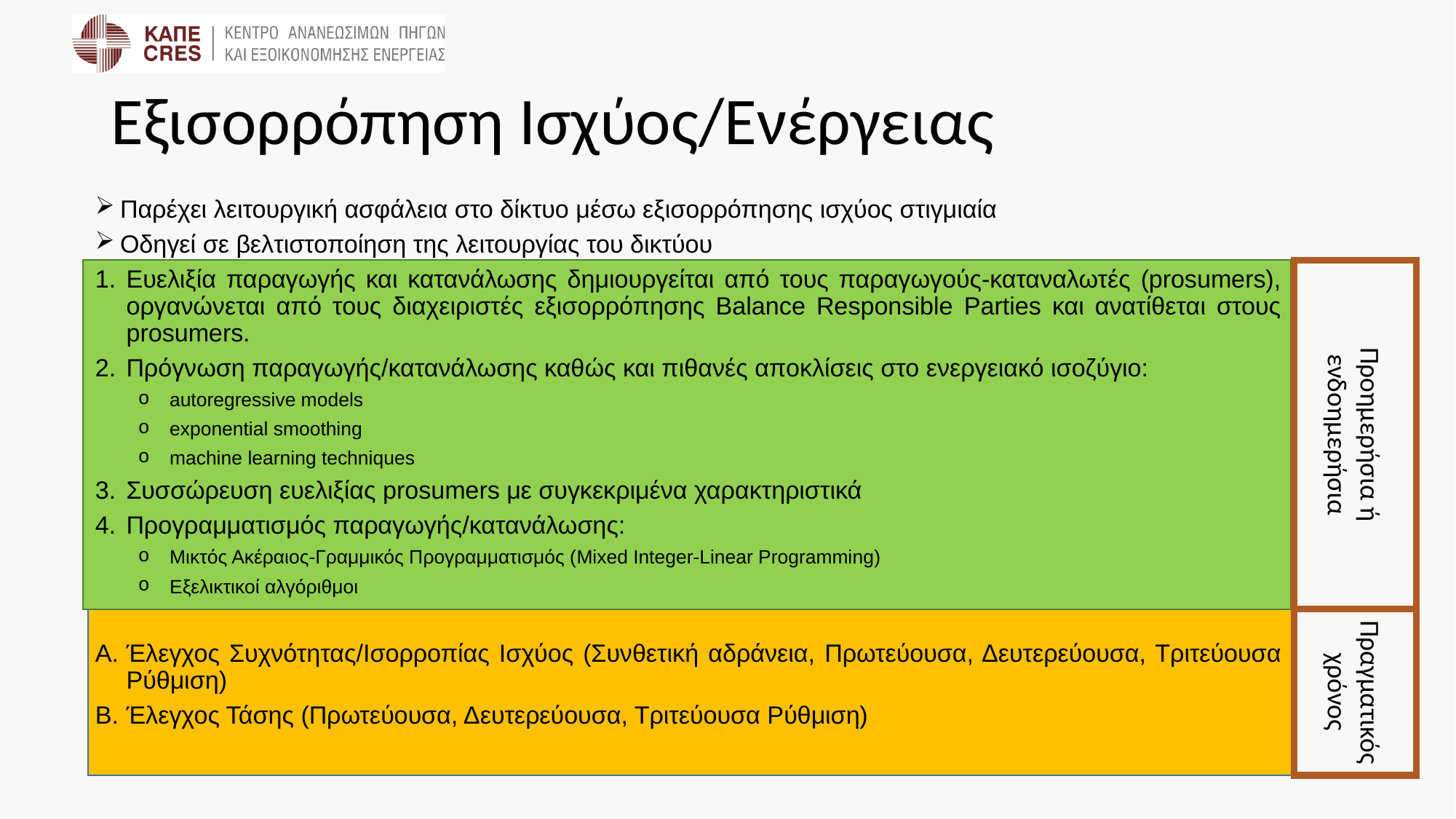

# Εξισορρόπηση Ισχύος/Ενέργειας
Παρέχει λειτουργική ασφάλεια στο δίκτυο μέσω εξισορρόπησης ισχύος στιγμιαία
Οδηγεί σε βελτιστοποίηση της λειτουργίας του δικτύου
Ευελιξία παραγωγής και κατανάλωσης δημιουργείται από τους παραγωγούς-καταναλωτές (prosumers), οργανώνεται από τους διαχειριστές εξισορρόπησης Balance Responsible Parties και ανατίθεται στους prosumers.
Πρόγνωση παραγωγής/κατανάλωσης καθώς και πιθανές αποκλίσεις στο ενεργειακό ισοζύγιο:
autoregressive models
exponential smoothing
machine learning techniques
Συσσώρευση ευελιξίας prosumers με συγκεκριμένα χαρακτηριστικά
Προγραμματισμός παραγωγής/κατανάλωσης:
Μικτός Ακέραιος-Γραμμικός Προγραμματισμός (Mixed Integer-Linear Programming)
Εξελικτικοί αλγόριθμοι

Έλεγχος Συχνότητας/Ισορροπίας Ισχύος (Συνθετική αδράνεια, Πρωτεύουσα, Δευτερεύουσα, Τριτεύουσα Ρύθμιση)
Έλεγχος Τάσης (Πρωτεύουσα, Δευτερεύουσα, Τριτεύουσα Ρύθμιση)

Προημερήσια ή ενδοημερήσια

Πραγματικός χρόνος